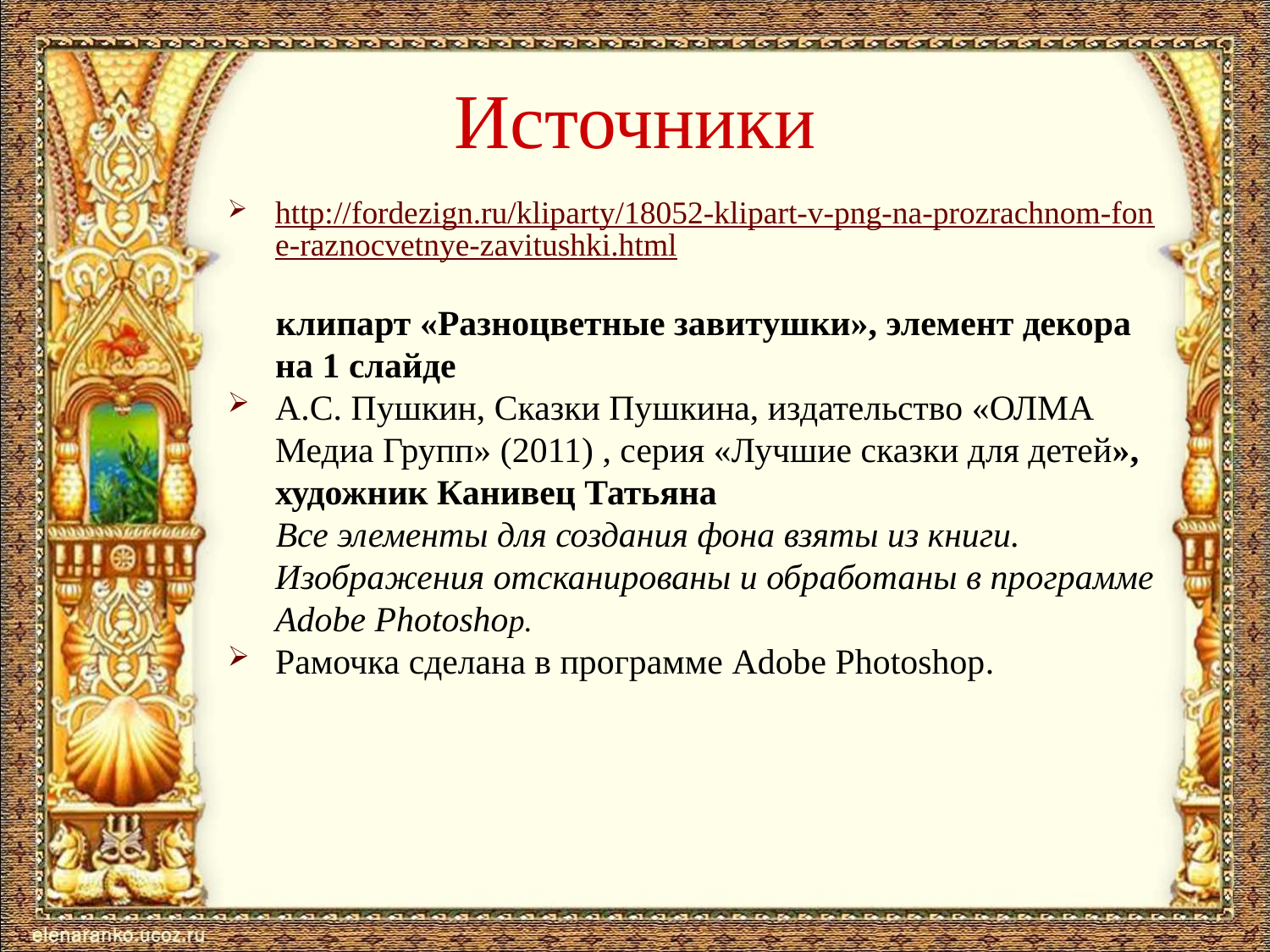

# Источники
http://fordezign.ru/kliparty/18052-klipart-v-png-na-prozrachnom-fone-raznocvetnye-zavitushki.html
      клипарт «Разноцветные завитушки», элемент декора на 1 слайде
А.С. Пушкин, Сказки Пушкина, издательство «ОЛМА Медиа Групп» (2011) , серия «Лучшие сказки для детей»,  художник Канивец Татьяна
      Все элементы для создания фона взяты из книги. Изображения отсканированы и обработаны в программе Adobe Photoshop.
Рамочка сделана в программе Adobe Photoshop.